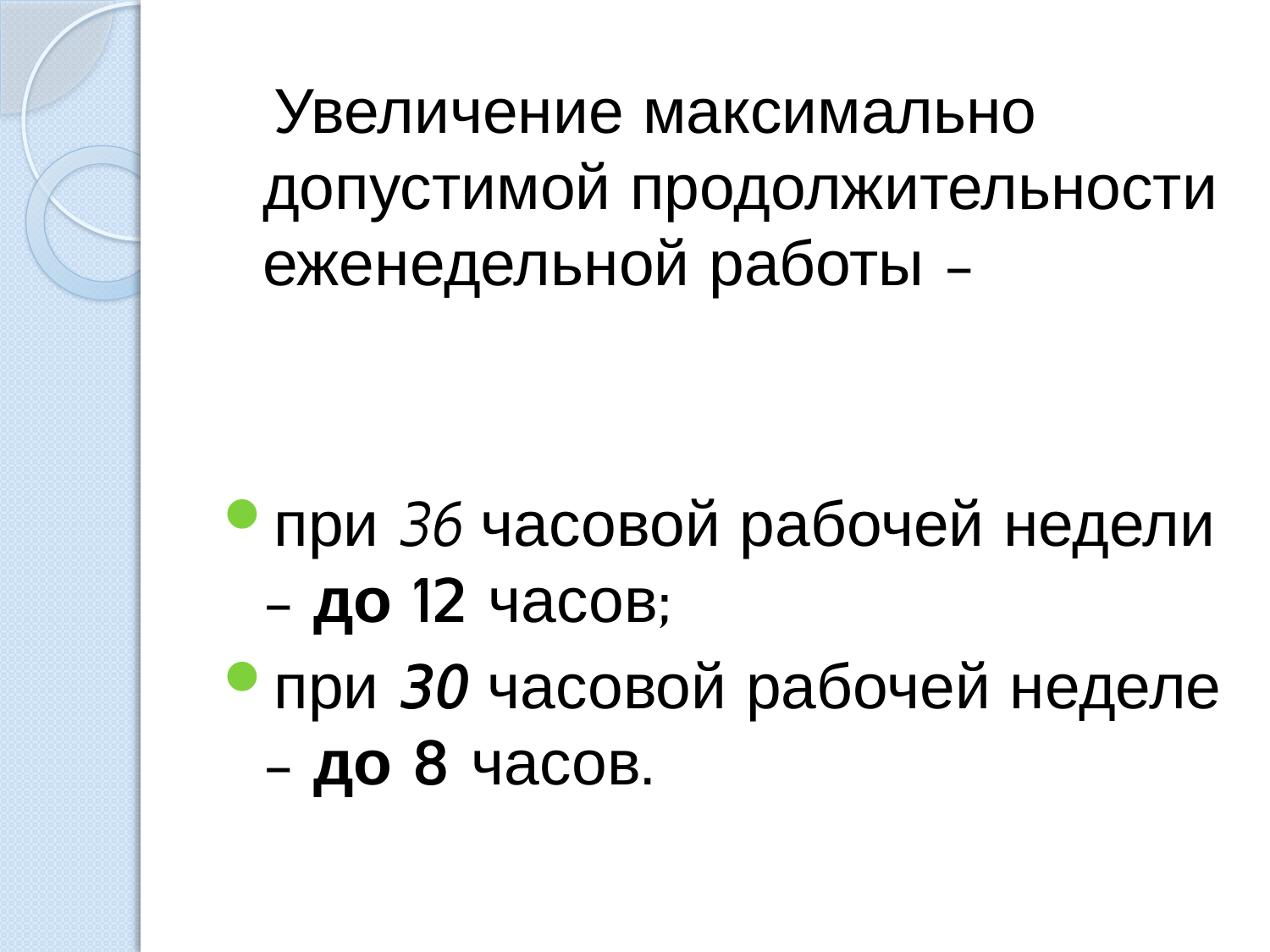

Увеличение максимально допустимой продолжительности еженедельной работы –

при 36 часовой рабочей недели – до 12 часов;
при 30 часовой рабочей неделе – до 8 часов.